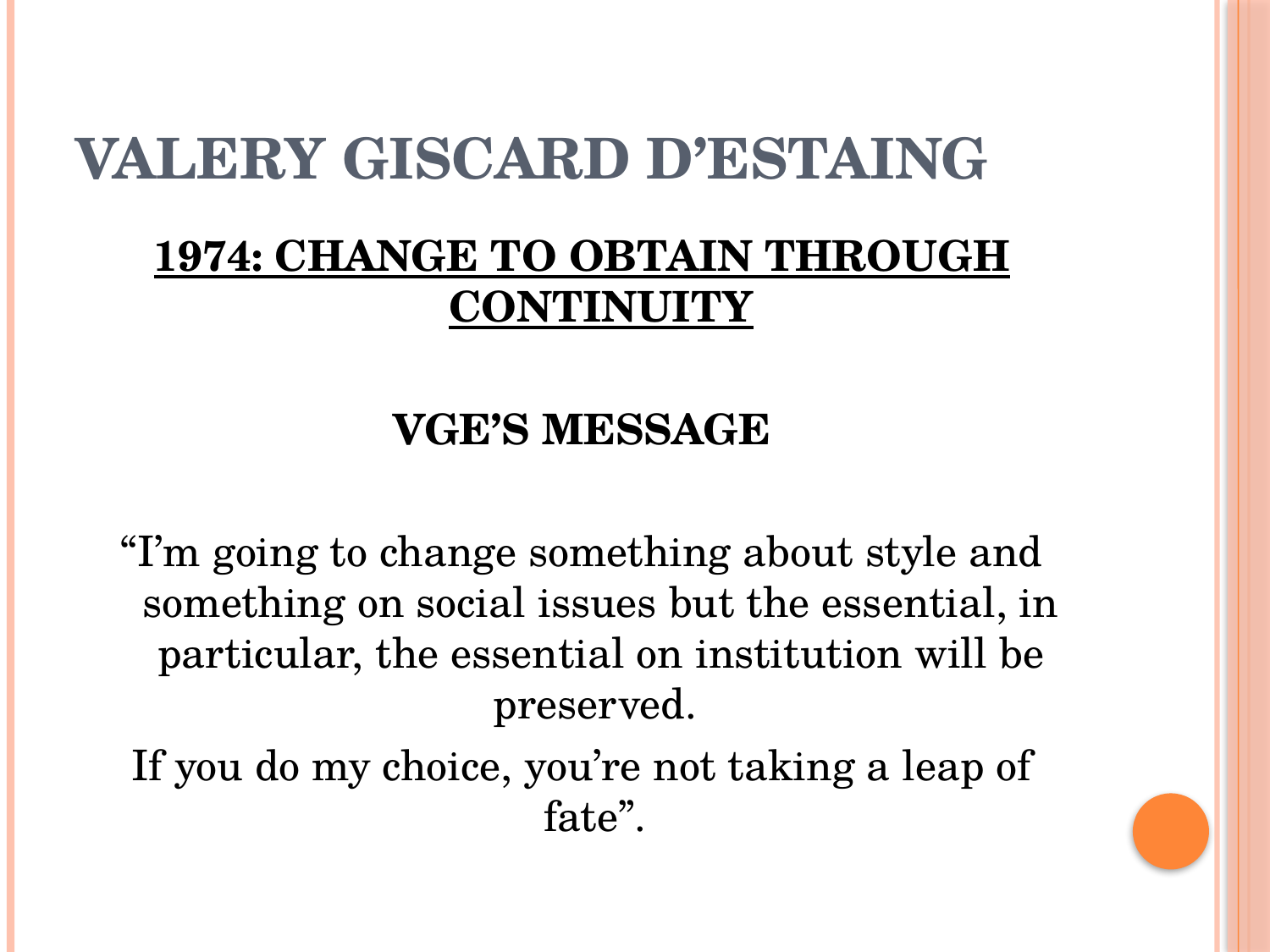

# VALERY GISCARD D’ESTAING
1974: CHANGE TO OBTAIN THROUGH CONTINUITY

VGE’S MESSAGE

“I’m going to change something about style and something on social issues but the essential, in particular, the essential on institution will be preserved.
If you do my choice, you’re not taking a leap of fate”.